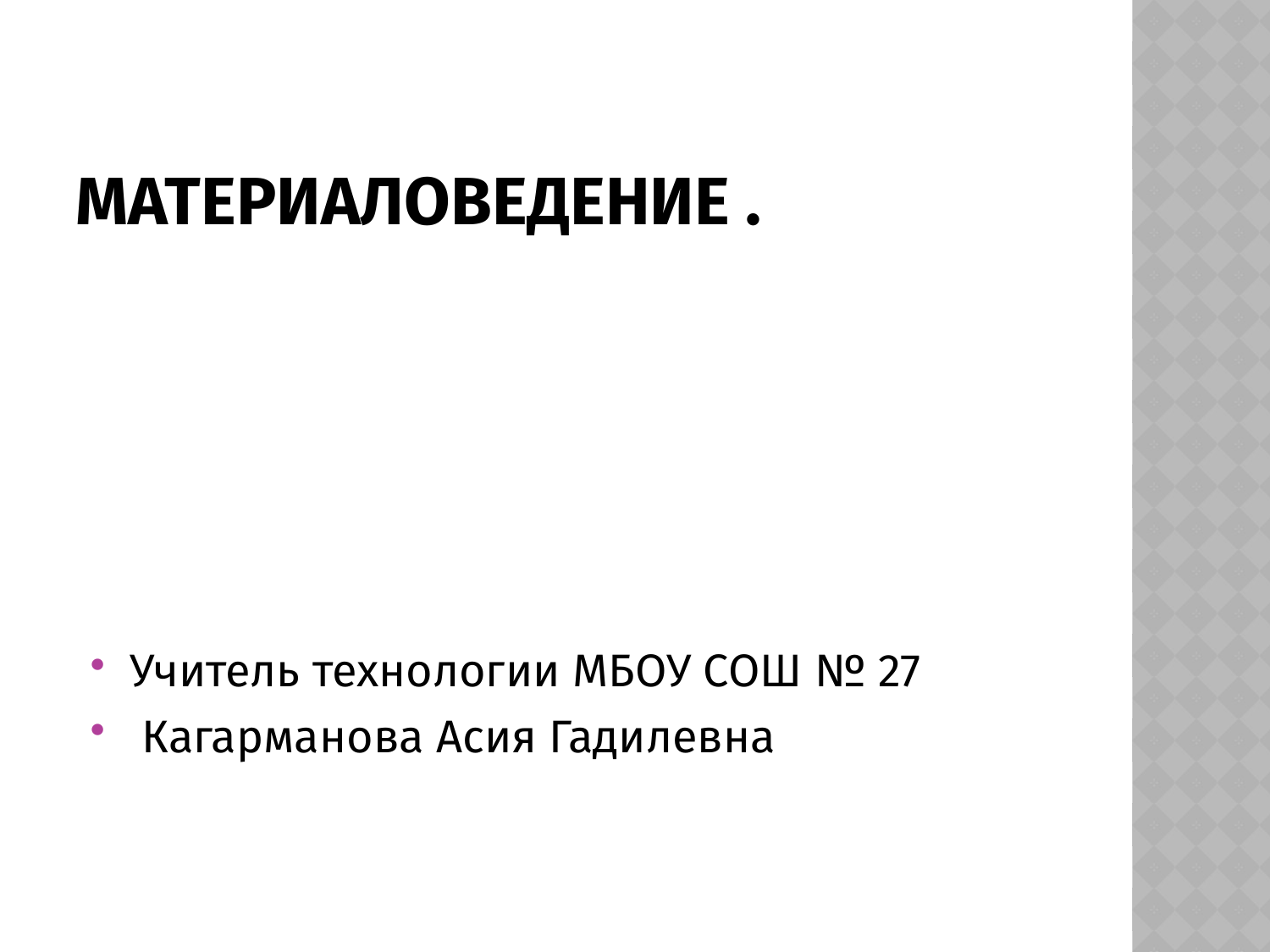

# Материаловедение .
Учитель технологии МБОУ СОШ № 27
 Кагарманова Асия Гадилевна